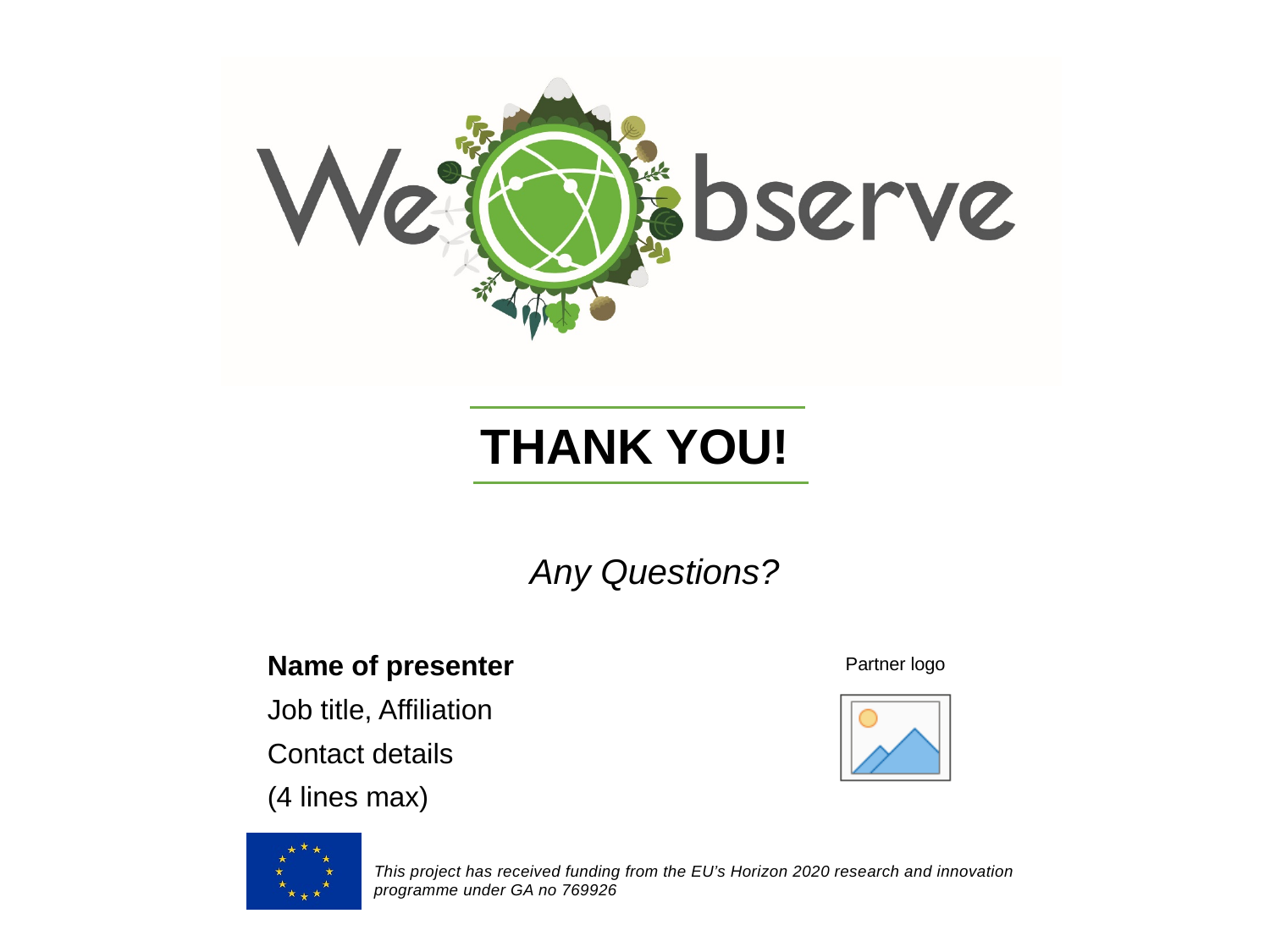

Name of presenter
Job title, Affiliation
Contact details
(4 lines max)